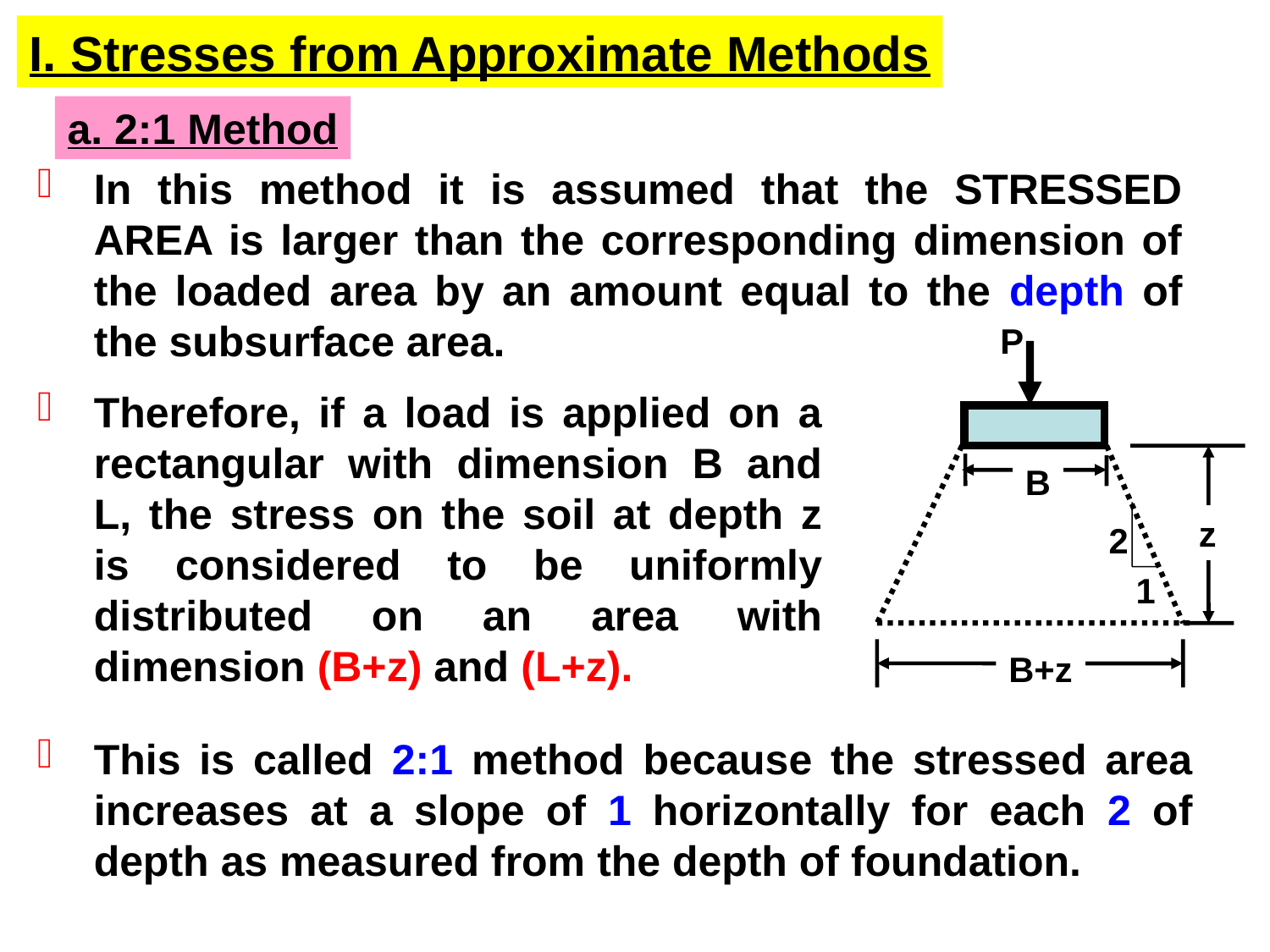

I. Stresses from Approximate Methods
a. 2:1 Method
In this method it is assumed that the STRESSED AREA is larger than the corresponding dimension of the loaded area by an amount equal to the depth of the subsurface area.
P

B

z
2
1

B+z

Therefore, if a load is applied on a rectangular with dimension B and L, the stress on the soil at depth z is considered to be uniformly distributed on an area with dimension (B+z) and (L+z).
This is called 2:1 method because the stressed area increases at a slope of 1 horizontally for each 2 of depth as measured from the depth of foundation.